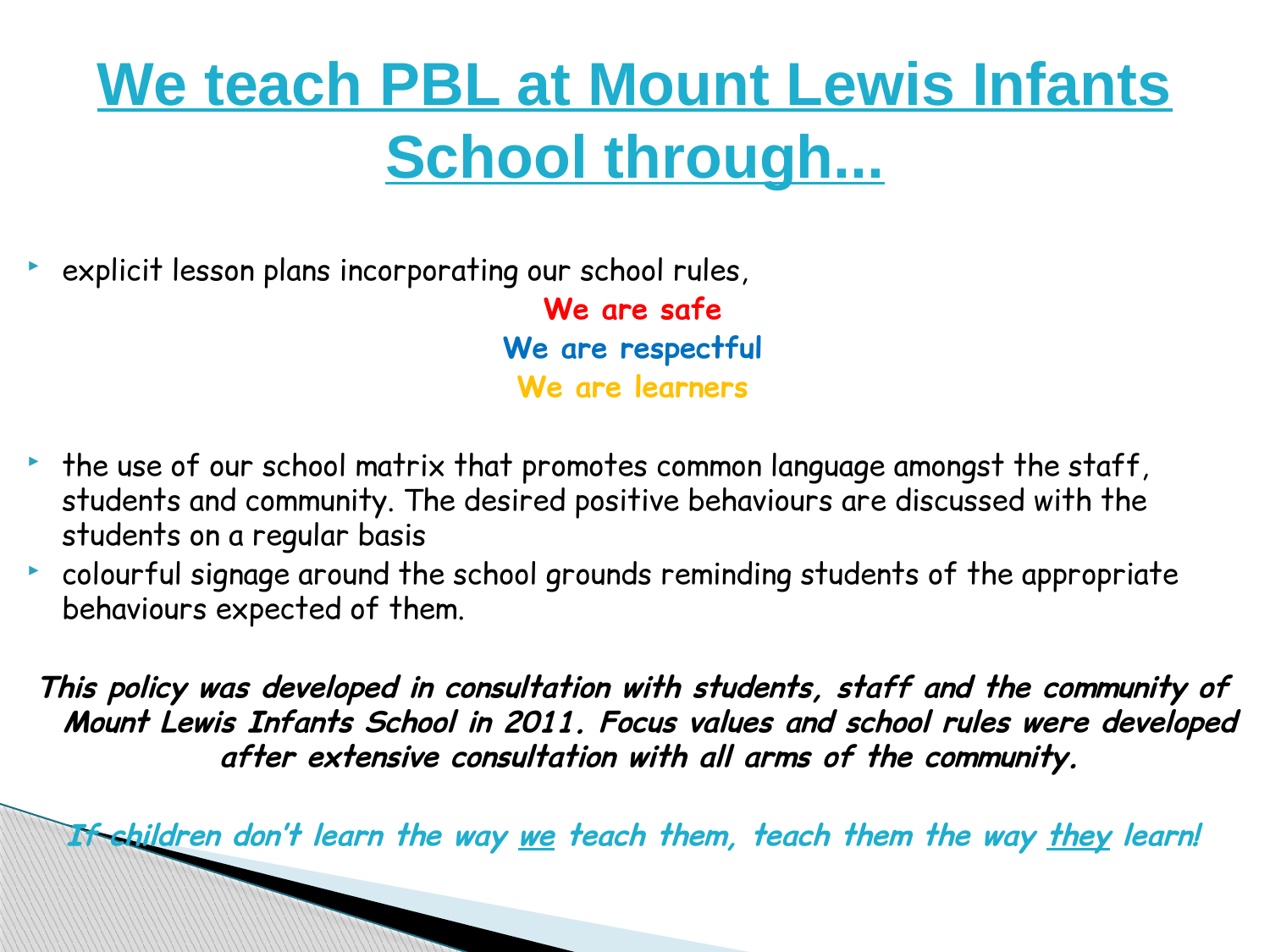

# We teach PBL at Mount Lewis Infants School through...

explicit lesson plans incorporating our school rules,
We are safe
We are respectful
We are learners

the use of our school matrix that promotes common language amongst the staff, students and community. The desired positive behaviours are discussed with the students on a regular basis
colourful signage around the school grounds reminding students of the appropriate behaviours expected of them.

This policy was developed in consultation with students, staff and the community of Mount Lewis Infants School in 2011. Focus values and school rules were developed after extensive consultation with all arms of the community.

If children don’t learn the way we teach them, teach them the way they learn!